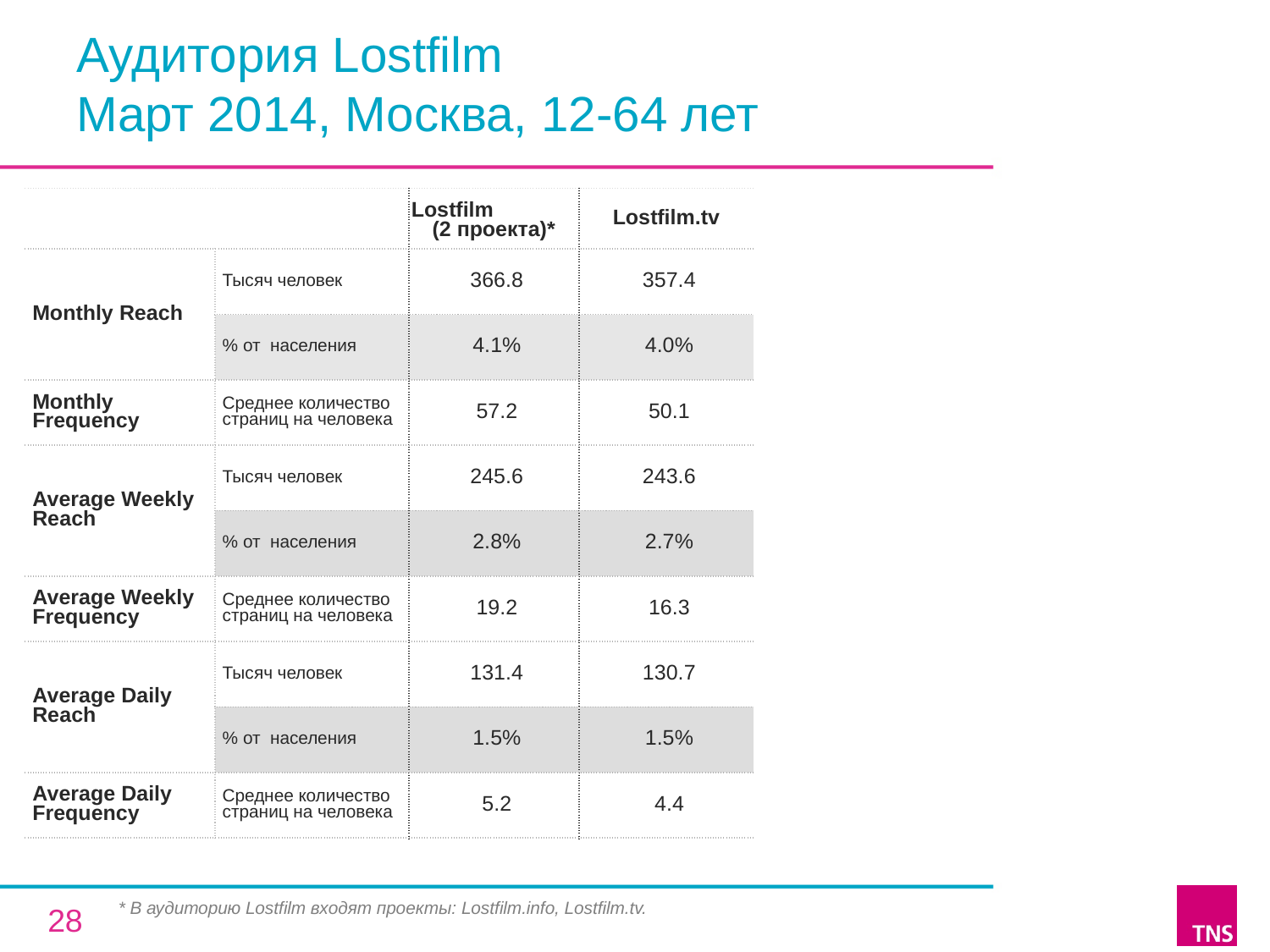

# Аудитория Lostfilm Март 2014, Москва, 12-64 лет
|  |  | Lostfilm (2 проекта)\* | Lostfilm.tv |
| --- | --- | --- | --- |
| Monthly Reach | Тысяч человек | 366.8 | 357.4 |
|  | % от населения | 4.1% | 4.0% |
| Monthly Frequency | Среднее количество страниц на человека | 57.2 | 50.1 |
| Average Weekly Reach | Тысяч человек | 245.6 | 243.6 |
|  | % от населения | 2.8% | 2.7% |
| Average Weekly Frequency | Среднее количество страниц на человека | 19.2 | 16.3 |
| Average Daily Reach | Тысяч человек | 131.4 | 130.7 |
|  | % от населения | 1.5% | 1.5% |
| Average Daily Frequency | Среднее количество страниц на человека | 5.2 | 4.4 |
* В аудиторию Lostfilm входят проекты: Lostfilm.info, Lostfilm.tv.
28